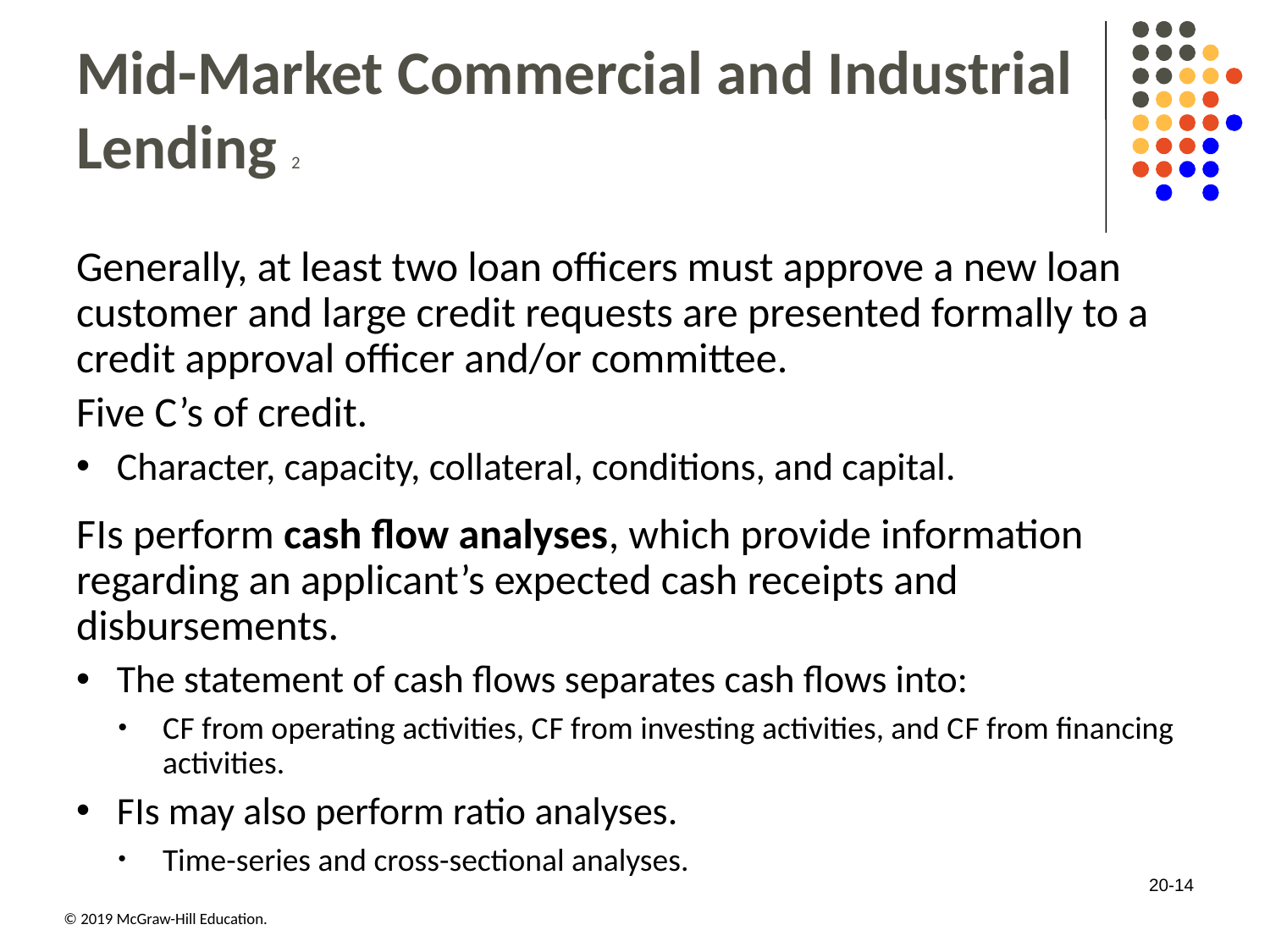

# Mid-Market Commercial and Industrial Lending 2
Generally, at least two loan officers must approve a new loan customer and large credit requests are presented formally to a credit approval officer and/or committee.
Five C’s of credit.
Character, capacity, collateral, conditions, and capital.
F I s perform cash flow analyses, which provide information regarding an applicant’s expected cash receipts and disbursements.
The statement of cash flows separates cash flows into:
C F from operating activities, C F from investing activities, and C F from financing activities.
F Is may also perform ratio analyses.
Time-series and cross-sectional analyses.
20-14